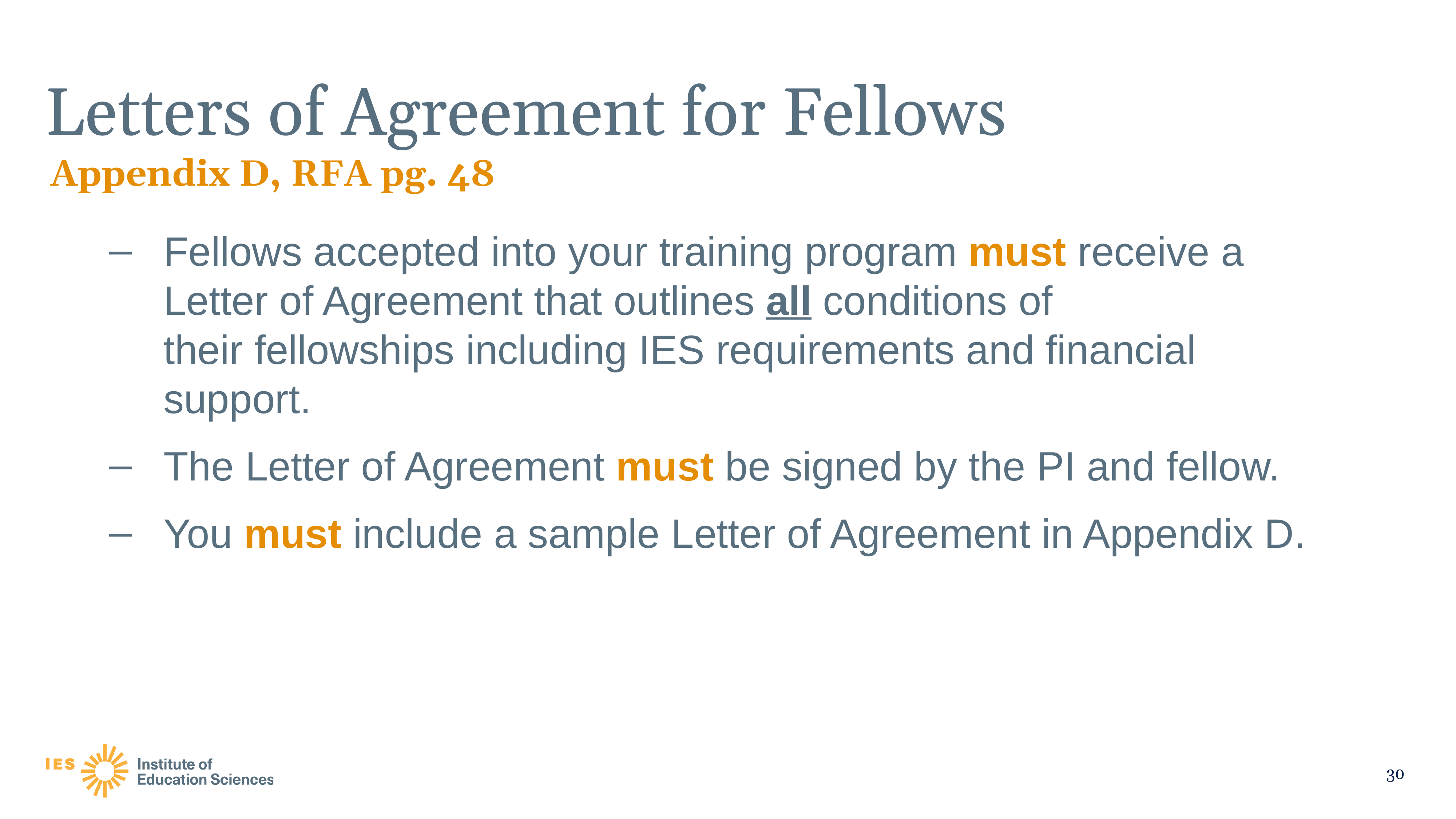

# Letters of Agreement for Fellows
Appendix D, RFA pg. 48
Fellows accepted into your training program must receive a Letter of Agreement that outlines all conditions of their fellowships including IES requirements and financial support.
The Letter of Agreement must be signed by the PI and fellow.
You must include a sample Letter of Agreement in Appendix D.

30